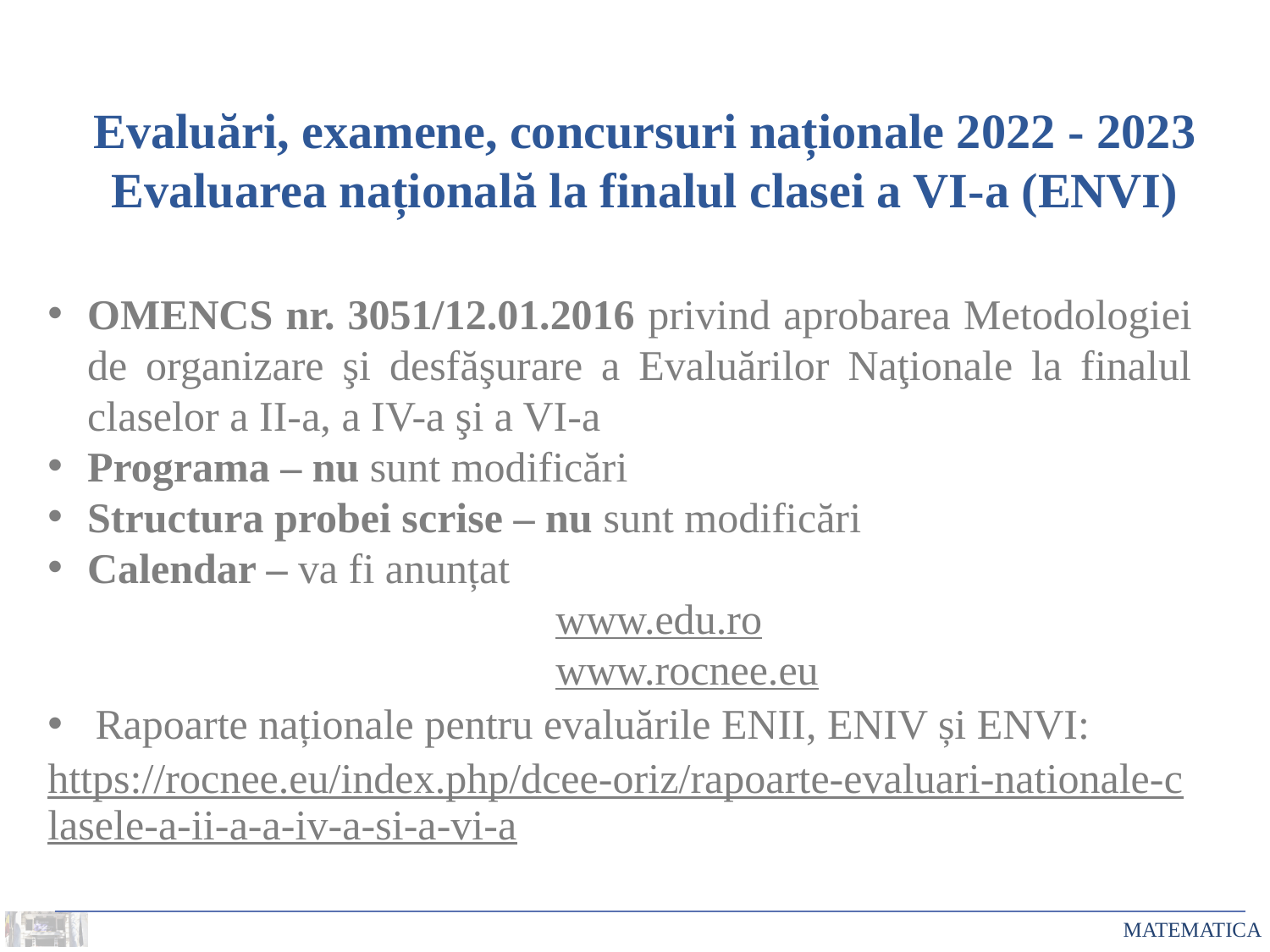

Evaluări, examene, concursuri naționale 2022 - 2023
Evaluarea națională la finalul clasei a VI-a (ENVI)
OMENCS nr. 3051/12.01.2016 privind aprobarea Metodologiei de organizare şi desfăşurare a Evaluărilor Naţionale la finalul claselor a II-a, a IV-a şi a VI-a
Programa – nu sunt modificări
Structura probei scrise – nu sunt modificări
Calendar – va fi anunțat
	 			www.edu.ro
 	 			www.rocnee.eu
Rapoarte naționale pentru evaluările ENII, ENIV și ENVI:
https://rocnee.eu/index.php/dcee-oriz/rapoarte-evaluari-nationale-clasele-a-ii-a-a-iv-a-si-a-vi-a